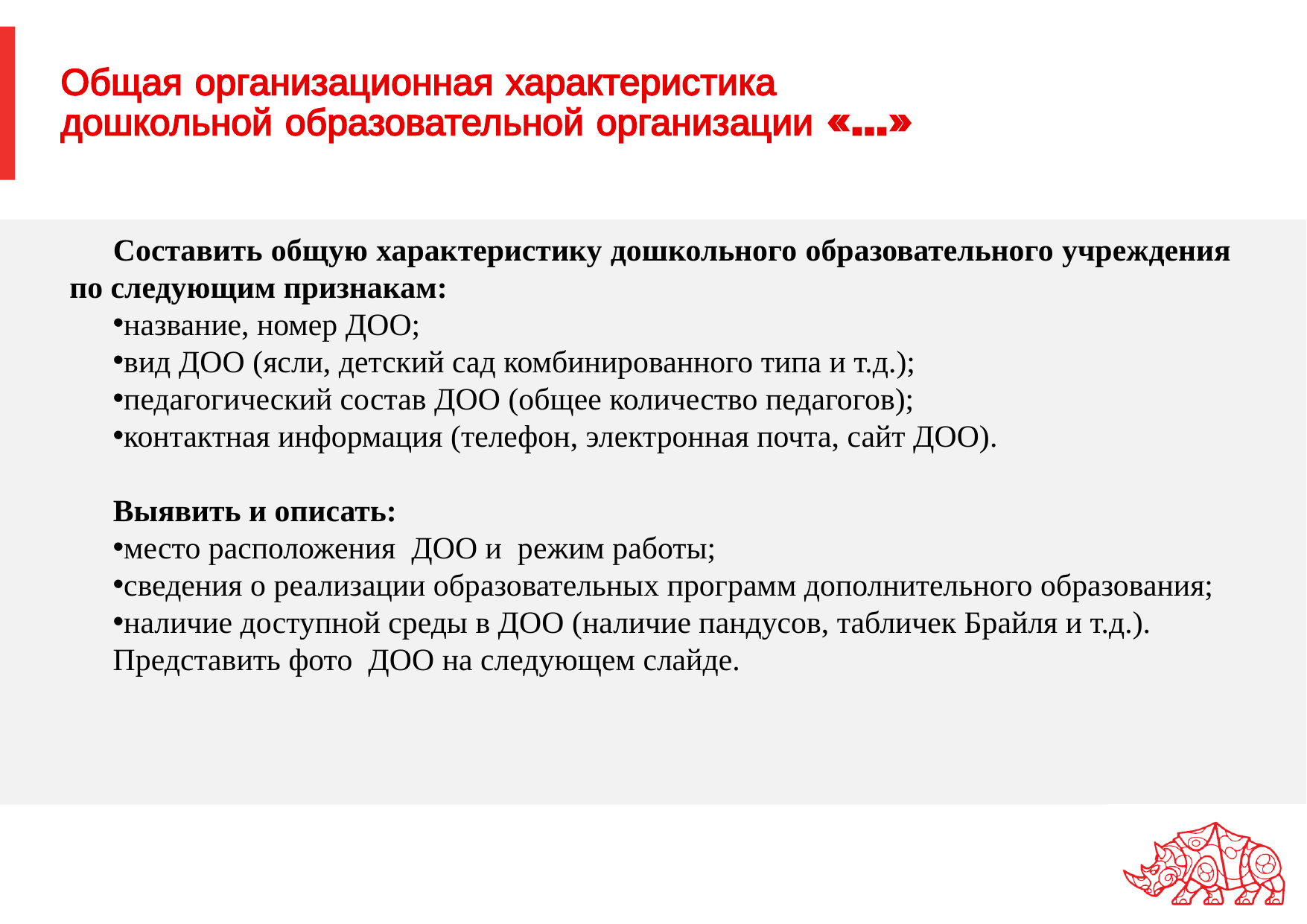

# Общая организационная характеристика дошкольной образовательной организации «…»
Составить общую характеристику дошкольного образовательного учреждения по следующим признакам:
название, номер ДОО;
вид ДОО (ясли, детский сад комбинированного типа и т.д.);
педагогический состав ДОО (общее количество педагогов);
контактная информация (телефон, электронная почта, сайт ДОО).

Выявить и описать:
место расположения  ДОО и  режим работы;
сведения о реализации образовательных программ дополнительного образования;
наличие доступной среды в ДОО (наличие пандусов, табличек Брайля и т.д.).
Представить фото  ДОО на следующем слайде.